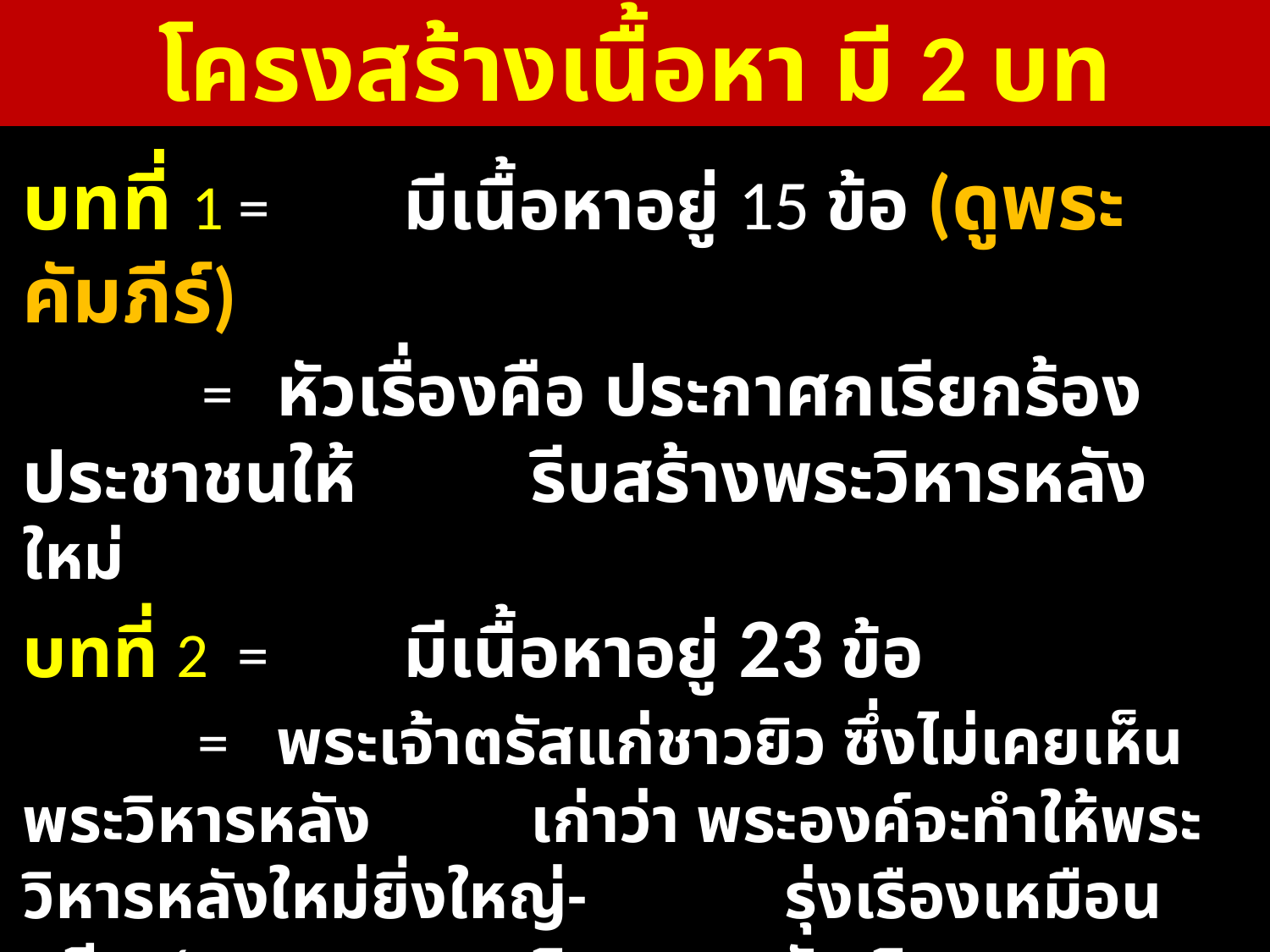

# โครงสร้างเนื้อหา มี 2 บท
บทที่ 1 = 	มีเนื้อหาอยู่ 15 ข้อ (ดูพระคัมภีร์)
	   =	หัวเรื่องคือ ประกาศกเรียกร้องประชาชนให้		รีบสร้างพระวิหารหลังใหม่
บทที่ 2  = 	มีเนื้อหาอยู่ 23 ข้อ
	   =	พระเจ้าตรัสแก่ชาวยิว ซึ่งไม่เคยเห็นพระวิหารหลัง		เก่าว่า พระองค์จะทำให้พระวิหารหลังใหม่ยิ่งใหญ่-		รุ่งเรืองเหมือนอดีต / อวยพรการกสิกรรมจะบังเกิด		ผล / ให้ฮักกัยไปปรึกษาสมณะเรื่องธรรมบัญญัติ / 		พระสัญญาจะให้เศรุบบาเบล เป็นผู้ปกครอง